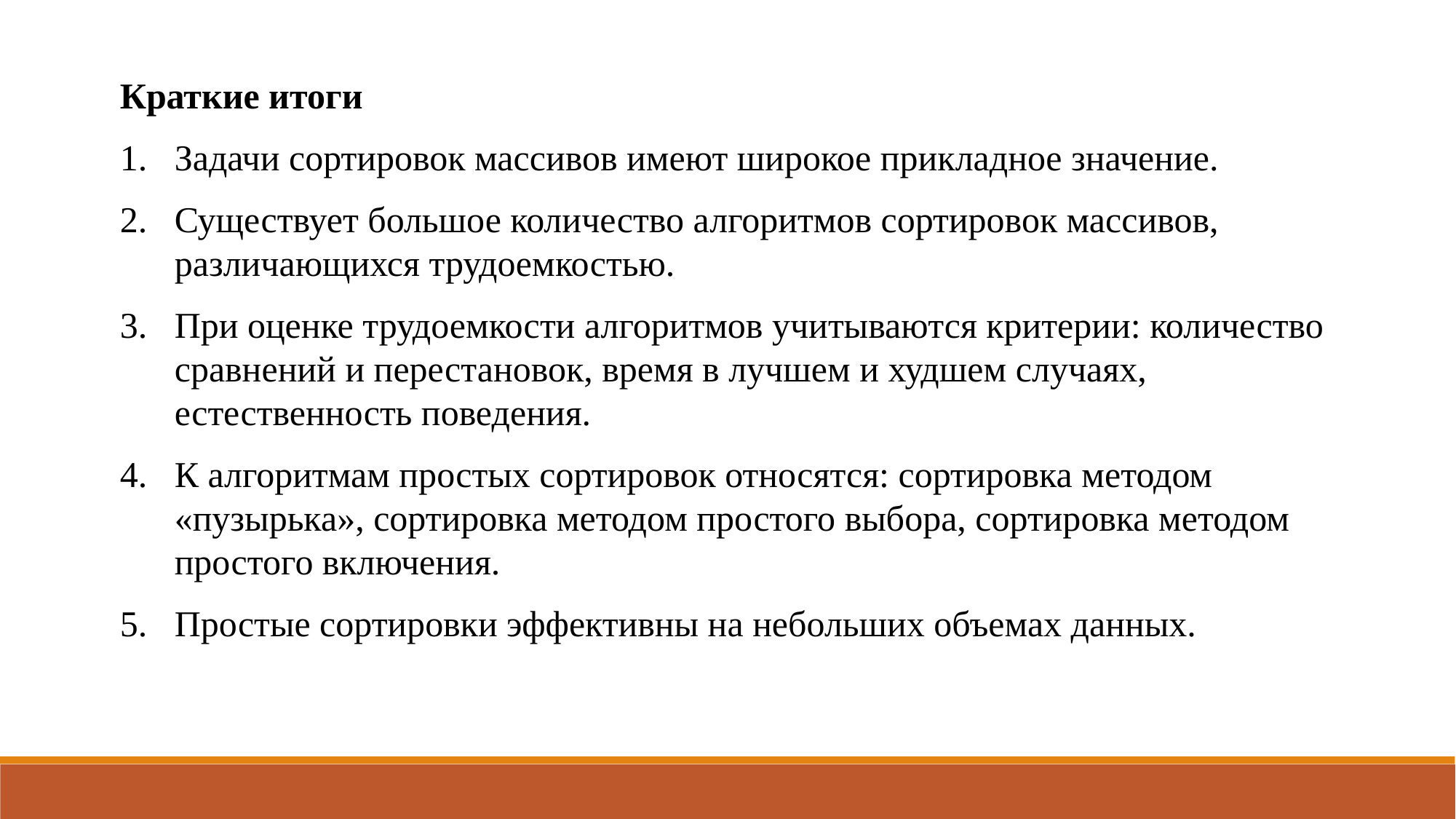

Краткие итоги
Задачи сортировок массивов имеют широкое прикладное значение.
Существует большое количество алгоритмов сортировок массивов, различающихся трудоемкостью.
При оценке трудоемкости алгоритмов учитываются критерии: количество сравнений и перестановок, время в лучшем и худшем случаях, естественность поведения.
К алгоритмам простых сортировок относятся: сортировка методом «пузырька», сортировка методом простого выбора, сортировка методом простого включения.
Простые сортировки эффективны на небольших объемах данных.